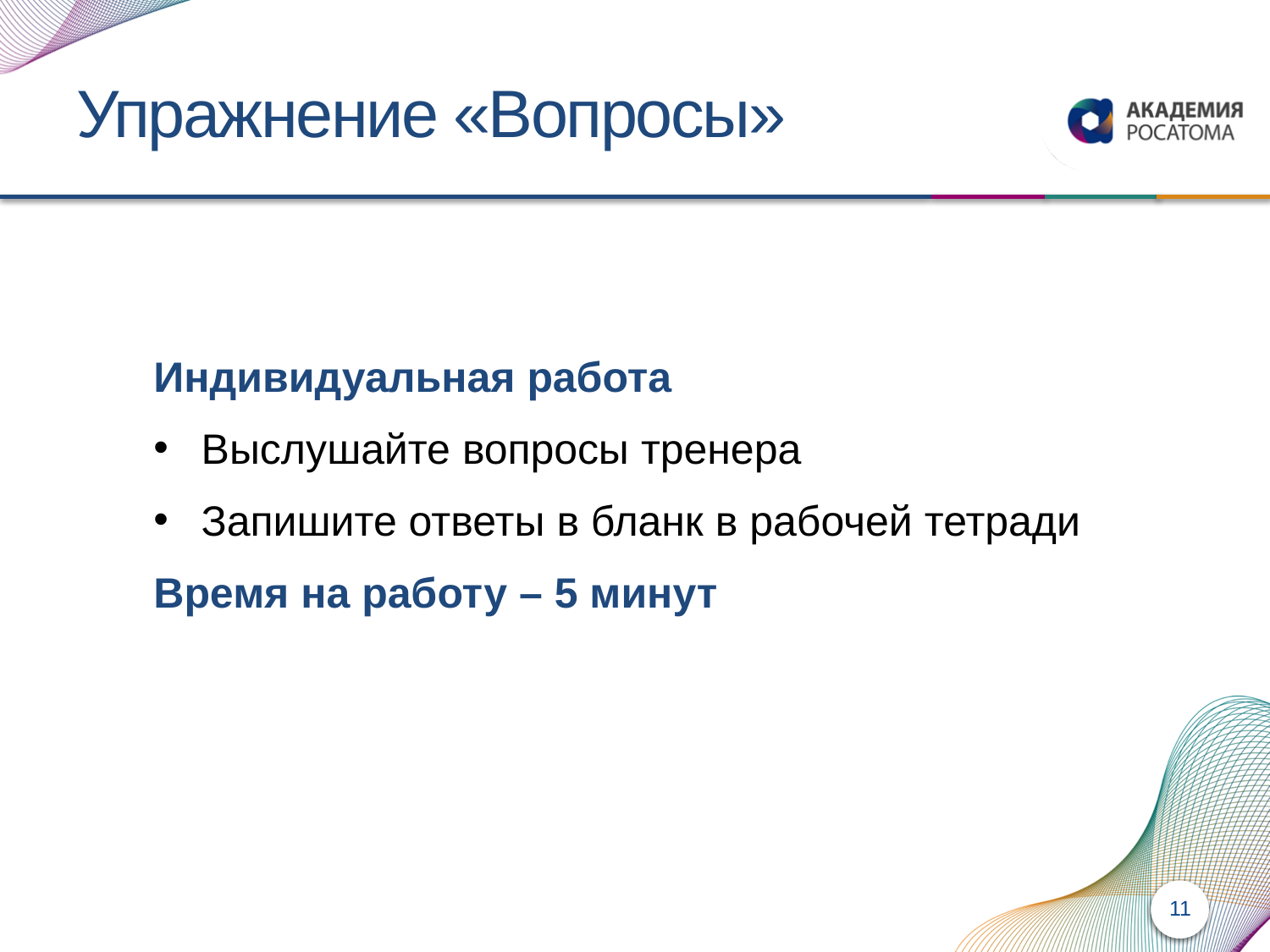

# Упражнение «Вопросы»
Индивидуальная работа
Выслушайте вопросы тренера
Запишите ответы в бланк в рабочей тетради
Время на работу – 5 минут
11